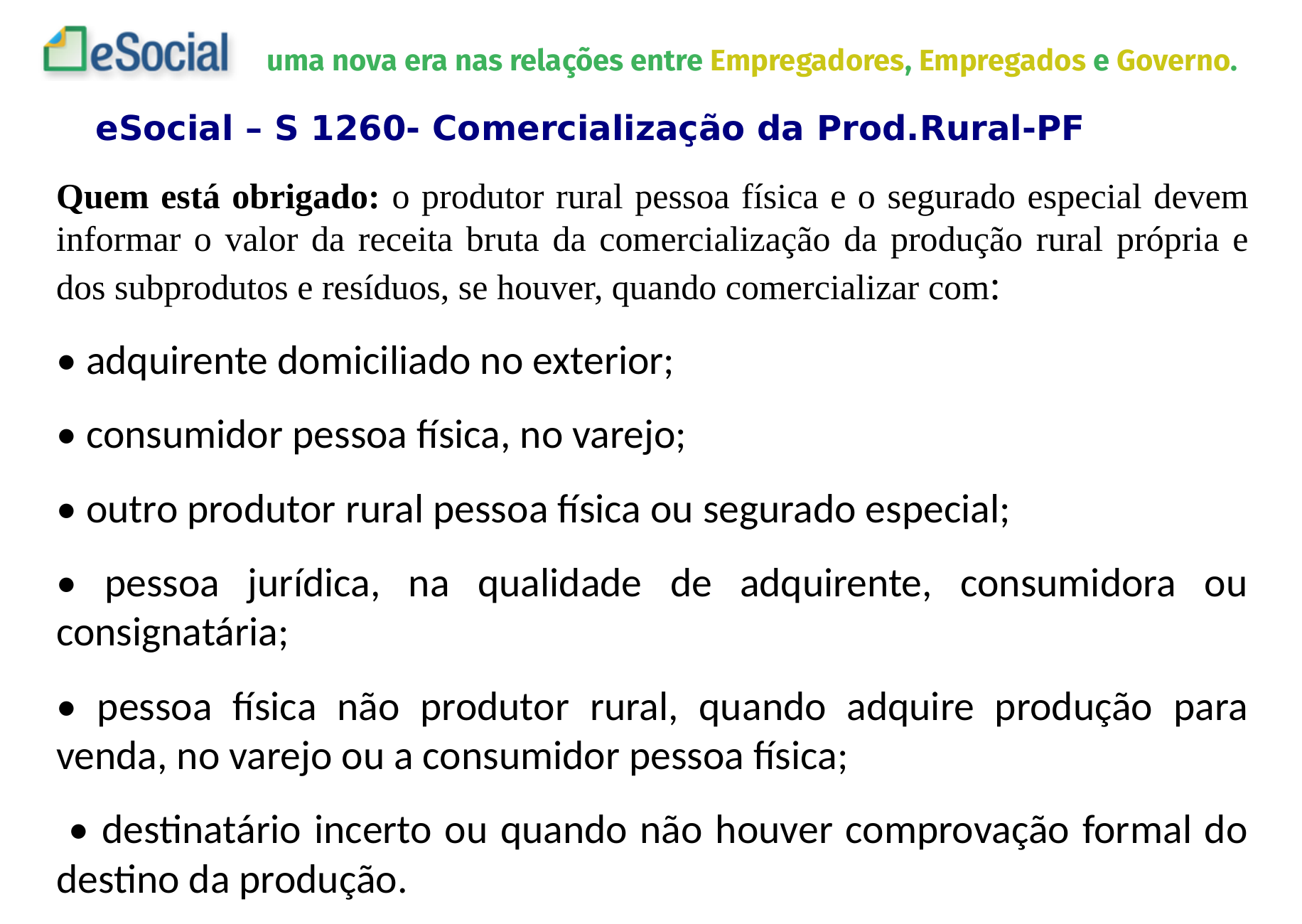

eSocial – S 1260- Comercialização da Prod.Rural-PF
Quem está obrigado: o produtor rural pessoa física e o segurado especial devem informar o valor da receita bruta da comercialização da produção rural própria e dos subprodutos e resíduos, se houver, quando comercializar com:
• adquirente domiciliado no exterior;
• consumidor pessoa física, no varejo;
• outro produtor rural pessoa física ou segurado especial;
• pessoa jurídica, na qualidade de adquirente, consumidora ou consignatária;
• pessoa física não produtor rural, quando adquire produção para venda, no varejo ou a consumidor pessoa física;
 • destinatário incerto ou quando não houver comprovação formal do destino da produção.